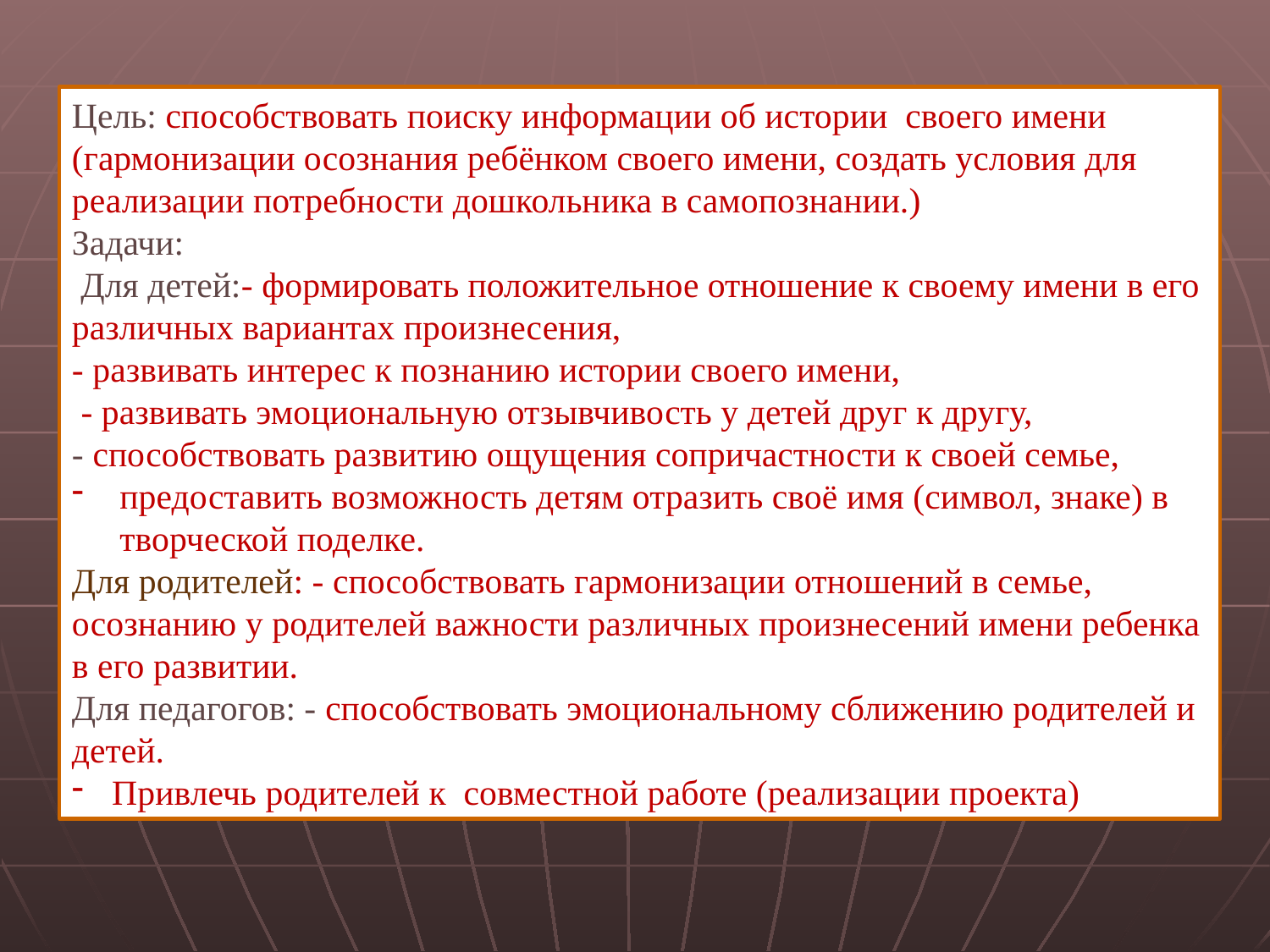

Цель: способствовать поиску информации об истории  своего имени (гармонизации осознания ребёнком своего имени, создать условия для реализации потребности дошкольника в самопознании.)
Задачи:
 Для детей:- формировать положительное отношение к своему имени в его различных вариантах произнесения,
- развивать интерес к познанию истории своего имени,
 - развивать эмоциональную отзывчивость у детей друг к другу,
- способствовать развитию ощущения сопричастности к своей семье,
предоставить возможность детям отразить своё имя (символ, знаке) в творческой поделке.
Для родителей: - способствовать гармонизации отношений в семье, осознанию у родителей важности различных произнесений имени ребенка в его развитии.
Для педагогов: - способствовать эмоциональному сближению родителей и детей.
Привлечь родителей к  совместной работе (реализации проекта)